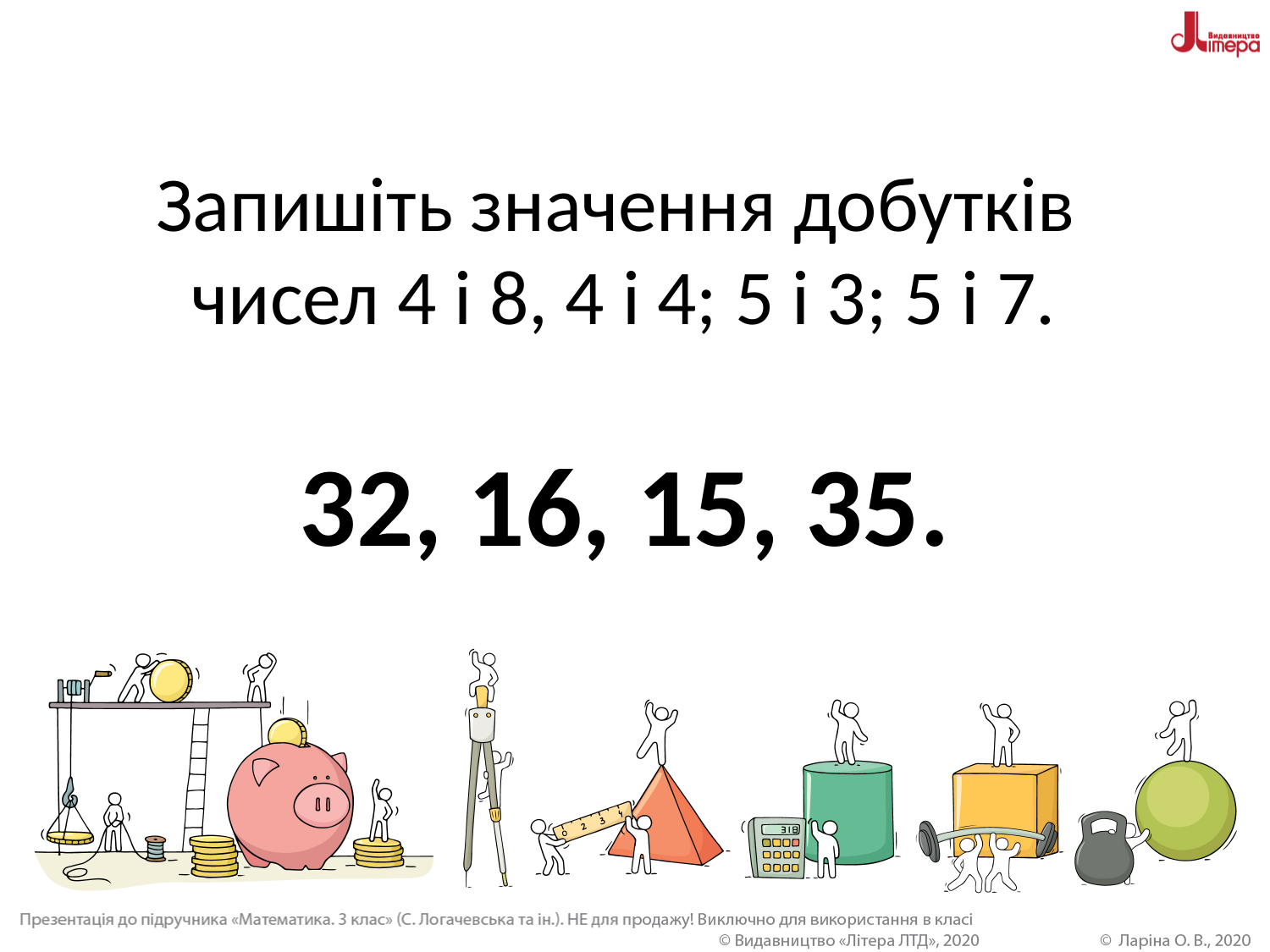

# Запишіть значення добутків  чисел 4 і 8, 4 і 4; 5 і 3; 5 і 7. 32, 16, 15, 35.